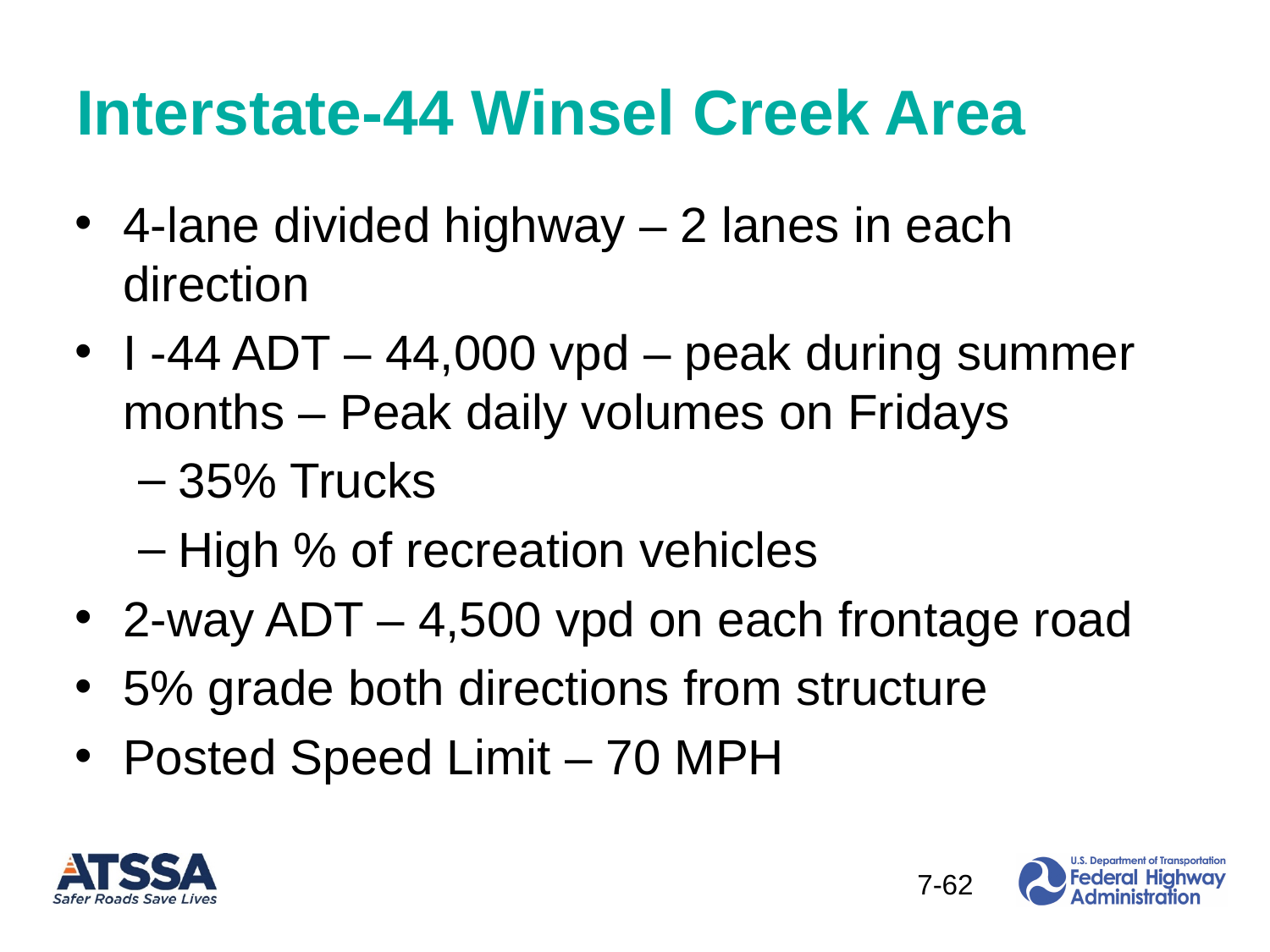

# Interstate-44 Winsel Creek Area
4-lane divided highway – 2 lanes in each direction
I -44 ADT – 44,000 vpd – peak during summer months – Peak daily volumes on Fridays
35% Trucks
High % of recreation vehicles
2-way ADT – 4,500 vpd on each frontage road
5% grade both directions from structure
Posted Speed Limit – 70 MPH